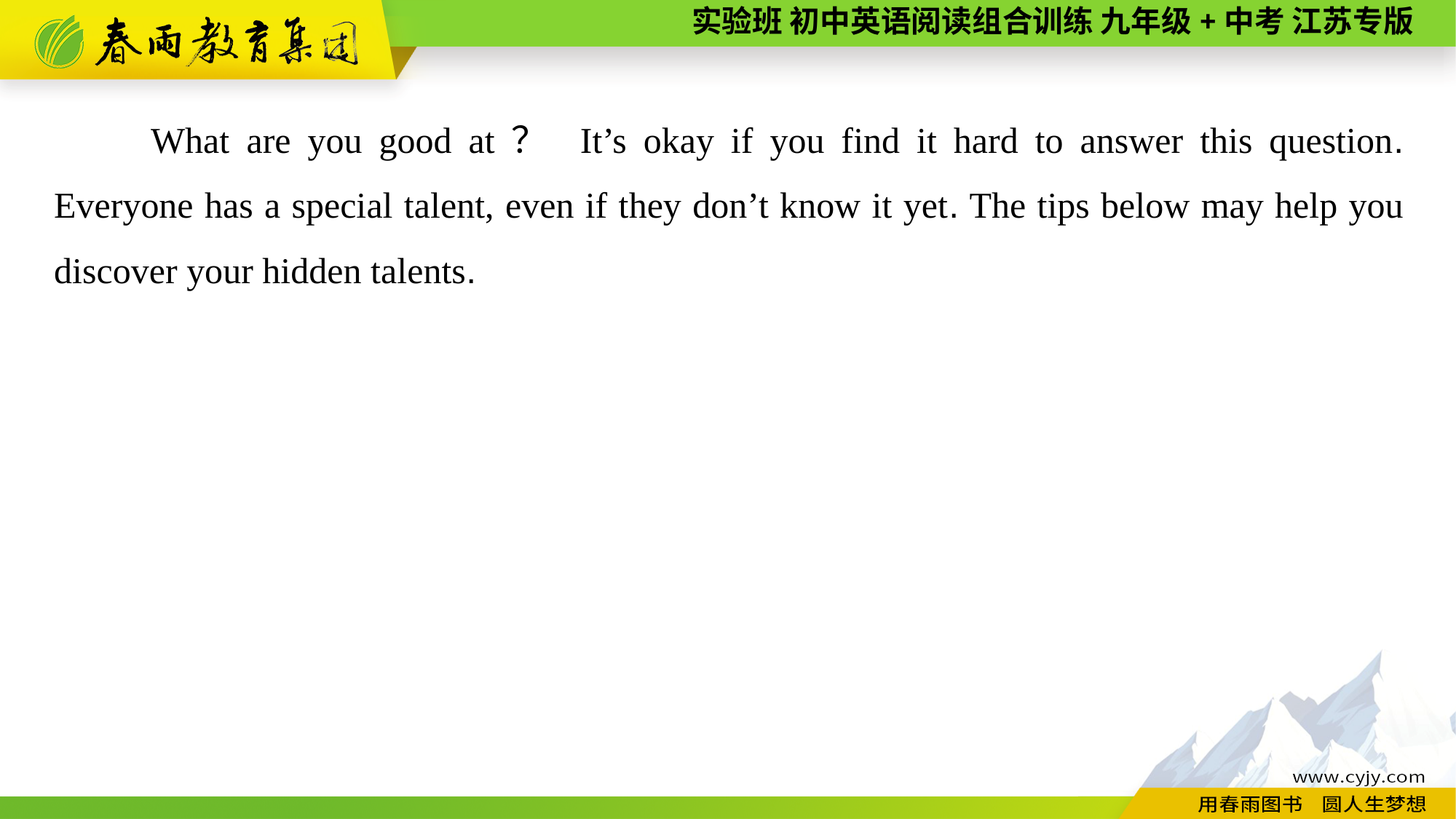

What are you good at？ It’s okay if you find it hard to answer this question. Everyone has a special talent, even if they don’t know it yet. The tips below may help you discover your hidden talents.